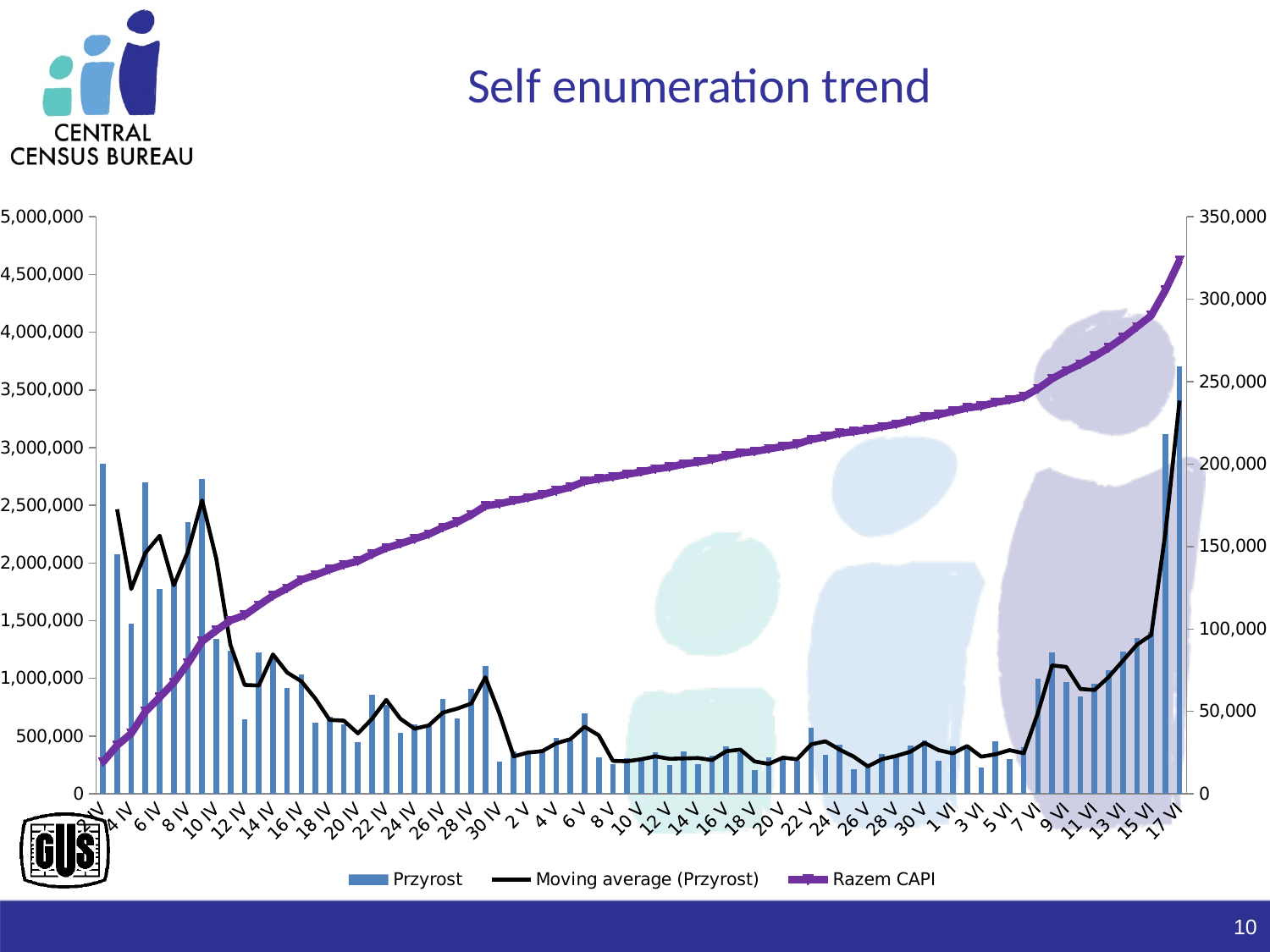

# Self enumeration trend

### Chart

| Category | Przyrost | Razem CAPI |
|---|---|---|
10